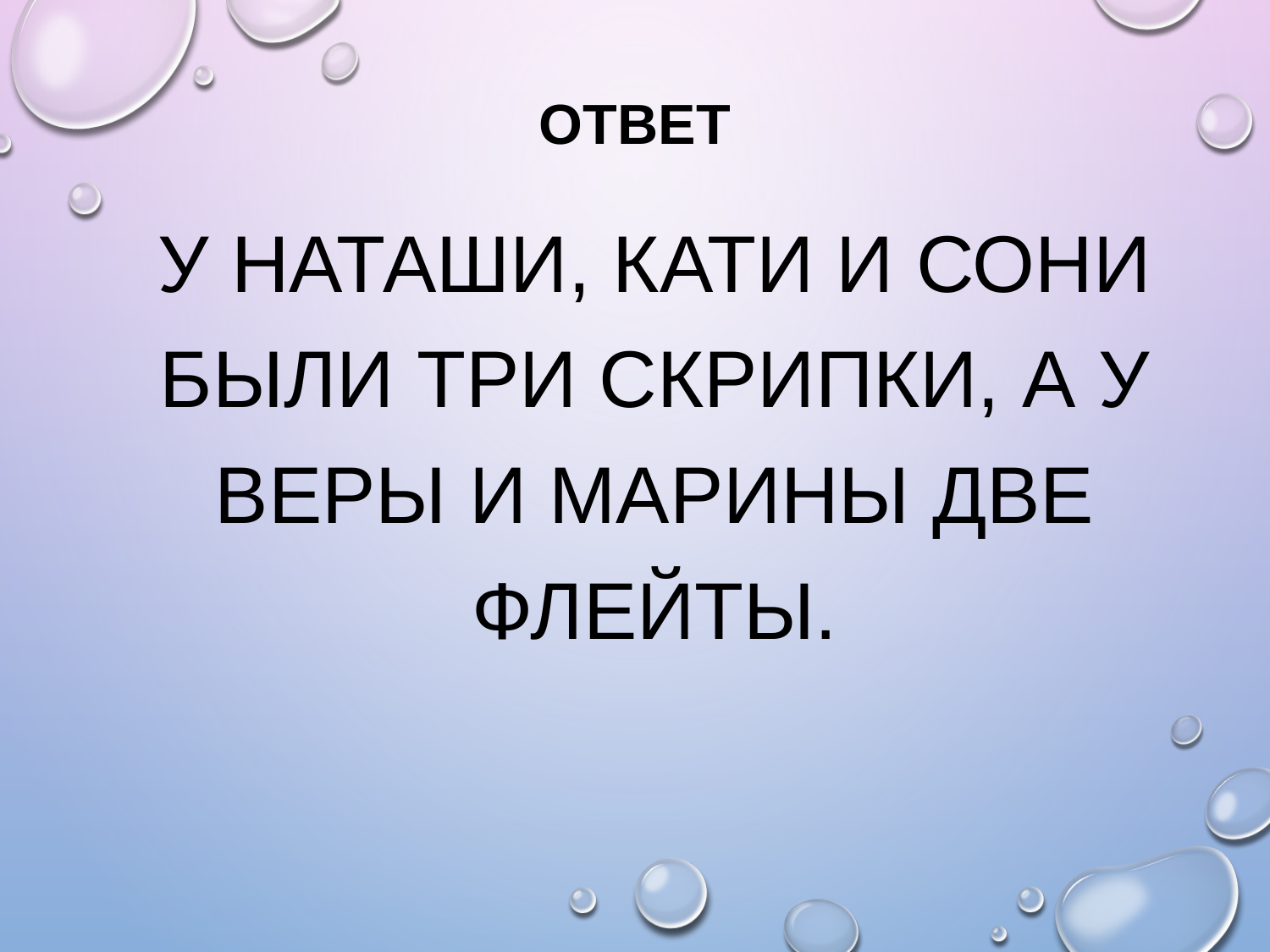

# Ответ
У Наташи, Кати и Сони были три скрипки, а у Веры и Марины две флейты.